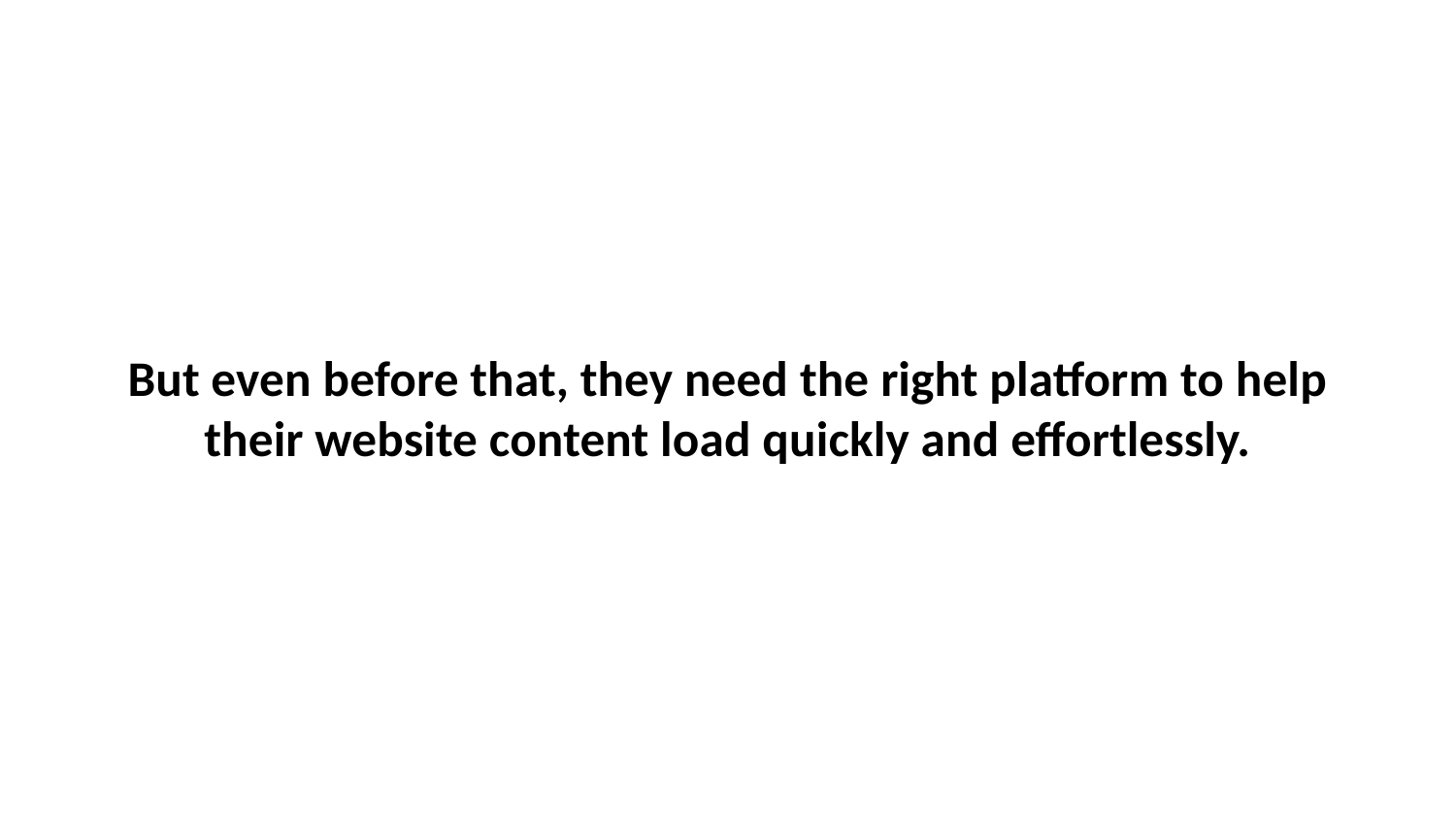

# But even before that, they need the right platform to help their website content load quickly and effortlessly.